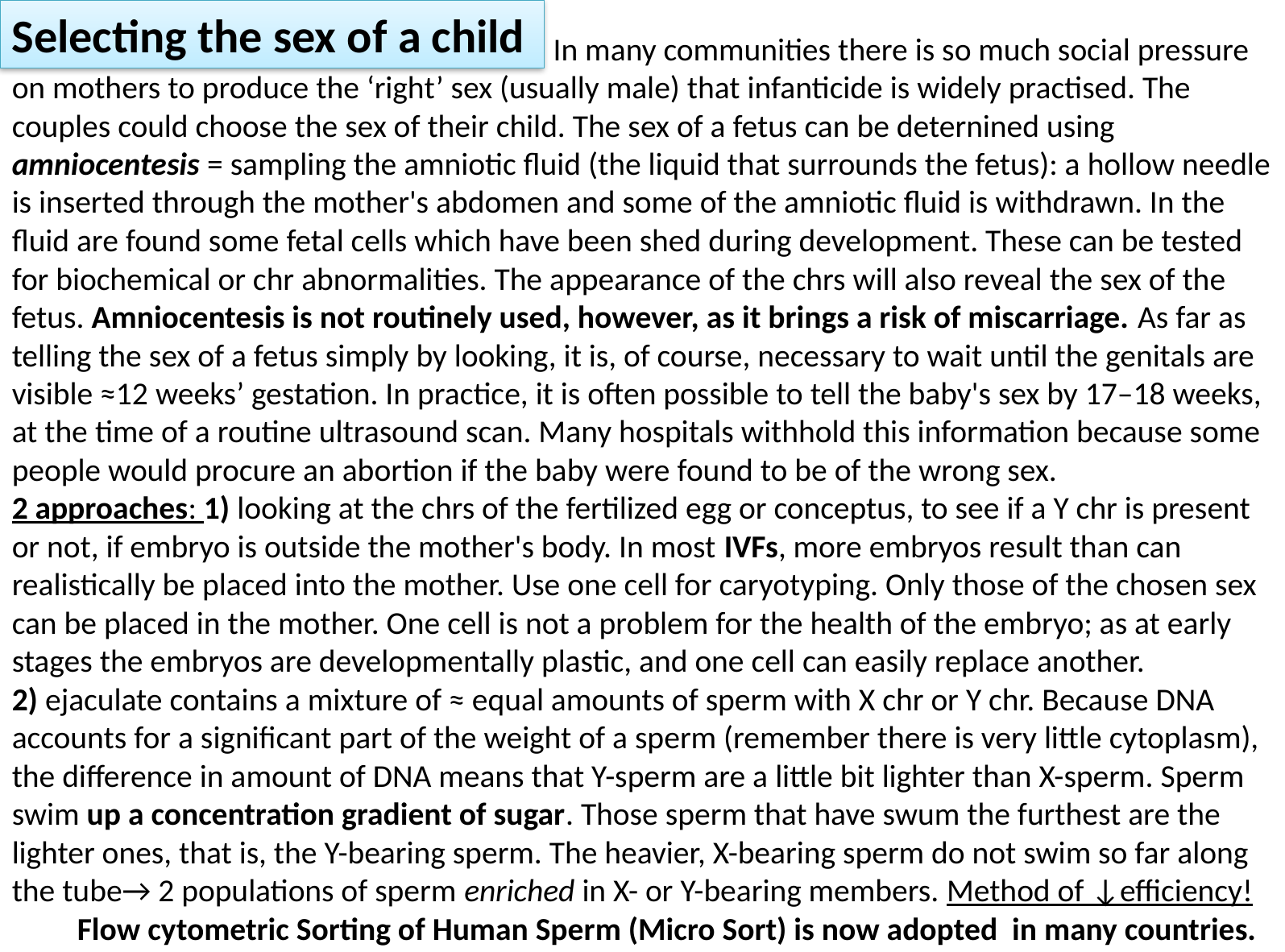

Selecting the sex of a child
        				        In many communities there is so much social pressure on mothers to produce the ‘right’ sex (usually male) that infanticide is widely practised. The couples could choose the sex of their child. The sex of a fetus can be deternined using amniocentesis = sampling the amniotic fluid (the liquid that surrounds the fetus): a hollow needle is inserted through the mother's abdomen and some of the amniotic fluid is withdrawn. In the fluid are found some fetal cells which have been shed during development. These can be tested for biochemical or chr abnormalities. The appearance of the chrs will also reveal the sex of the fetus. Amniocentesis is not routinely used, however, as it brings a risk of miscarriage. As far as telling the sex of a fetus simply by looking, it is, of course, necessary to wait until the genitals are visible ≈12 weeks’ gestation. In practice, it is often possible to tell the baby's sex by 17–18 weeks, at the time of a routine ultrasound scan. Many hospitals withhold this information because some people would procure an abortion if the baby were found to be of the wrong sex.
2 approaches: 1) looking at the chrs of the fertilized egg or conceptus, to see if a Y chr is present or not, if embryo is outside the mother's body. In most IVFs, more embryos result than can realistically be placed into the mother. Use one cell for caryotyping. Only those of the chosen sex can be placed in the mother. One cell is not a problem for the health of the embryo; as at early stages the embryos are developmentally plastic, and one cell can easily replace another.
2) ejaculate contains a mixture of ≈ equal amounts of sperm with X chr or Y chr. Because DNA accounts for a significant part of the weight of a sperm (remember there is very little cytoplasm), the difference in amount of DNA means that Y-sperm are a little bit lighter than X-sperm. Sperm swim up a concentration gradient of sugar. Those sperm that have swum the furthest are the lighter ones, that is, the Y-bearing sperm. The heavier, X-bearing sperm do not swim so far along the tube→ 2 populations of sperm enriched in X- or Y-bearing members. Method of ↓efficiency!
         Flow cytometric Sorting of Human Sperm (Micro Sort) is now adopted  in many countries.